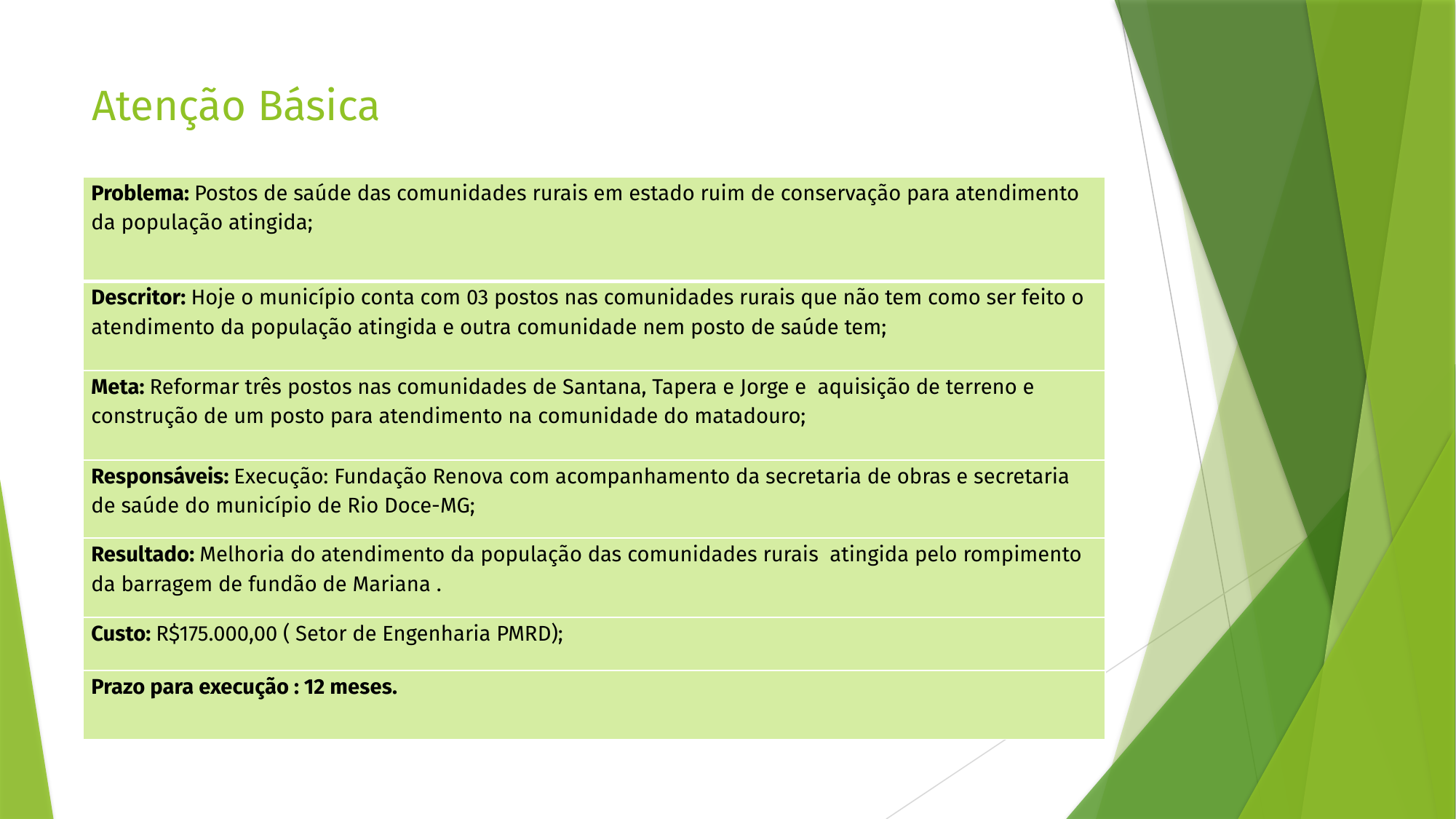

# Atenção Básica
| Problema: Postos de saúde das comunidades rurais em estado ruim de conservação para atendimento da população atingida; |
| --- |
| Descritor: Hoje o município conta com 03 postos nas comunidades rurais que não tem como ser feito o atendimento da população atingida e outra comunidade nem posto de saúde tem; |
| Meta: Reformar três postos nas comunidades de Santana, Tapera e Jorge e aquisição de terreno e construção de um posto para atendimento na comunidade do matadouro; |
| Responsáveis: Execução: Fundação Renova com acompanhamento da secretaria de obras e secretaria de saúde do município de Rio Doce-MG; |
| Resultado: Melhoria do atendimento da população das comunidades rurais atingida pelo rompimento da barragem de fundão de Mariana . |
| Custo: R$175.000,00 ( Setor de Engenharia PMRD); |
| Prazo para execução : 12 meses. |